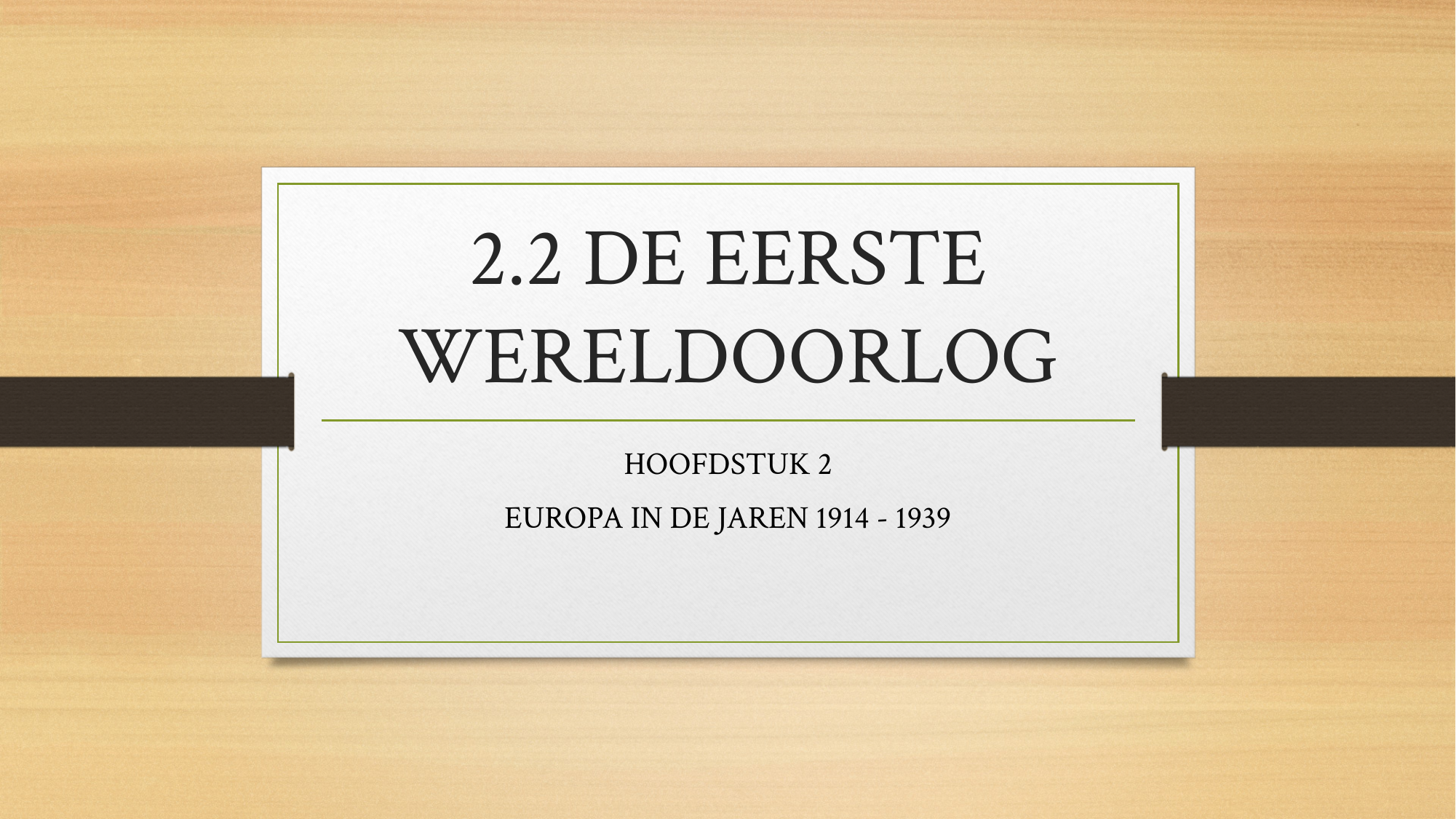

# 2.2 DE EERSTE WERELDOORLOG
HOOFDSTUK 2
EUROPA IN DE JAREN 1914 - 1939